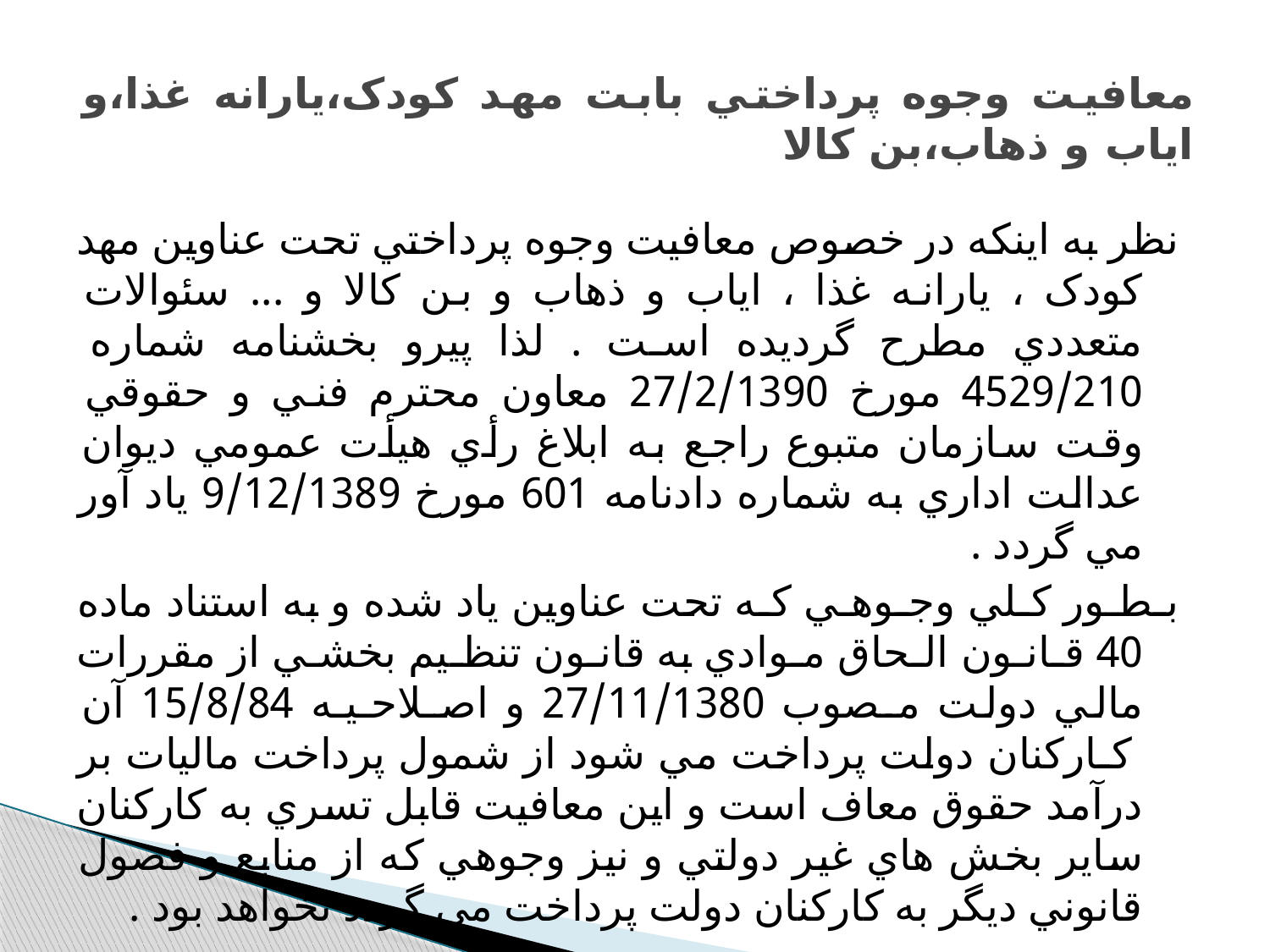

# معافيت وجوه پرداختي بابت مهد کودک،يارانه غذا،و اياب و ذهاب،بن کالا
نظر به اينکه در خصوص معافيت وجوه پرداختي تحت عناوين مهد کودک ، يارانه غذا ، اياب و ذهاب و بن کالا و ... سئوالات متعددي مطرح گرديده است . لذا پيرو بخشنامه شماره 4529/210 مورخ 27/2/1390 معاون محترم فني و حقوقي وقت سازمان متبوع راجع به ابلاغ رأي هيأت عمومي ديوان عدالت اداري به شماره دادنامه 601 مورخ 9/12/1389 ياد آور مي گردد .
بـطـور کـلي وجـوهـي کـه تحت عناوين ياد شده و به استناد ماده 40 قـانـون الـحاق مـوادي به قانـون تنظـيم بخشـي از مقررات مالي دولت مـصوب 27/11/1380 و اصـلاحـيـه 15/8/84 آن  کـارکنان دولت پرداخت مي شود از شمول پرداخت ماليات بر درآمد حقوق معاف است و اين معافيت قابل تسري به کارکنان ساير بخش هاي غير دولتي و نيز وجوهي که از منابع و فصول قانوني ديگر به کارکنان دولت پرداخت مي گردد نخواهد بود .